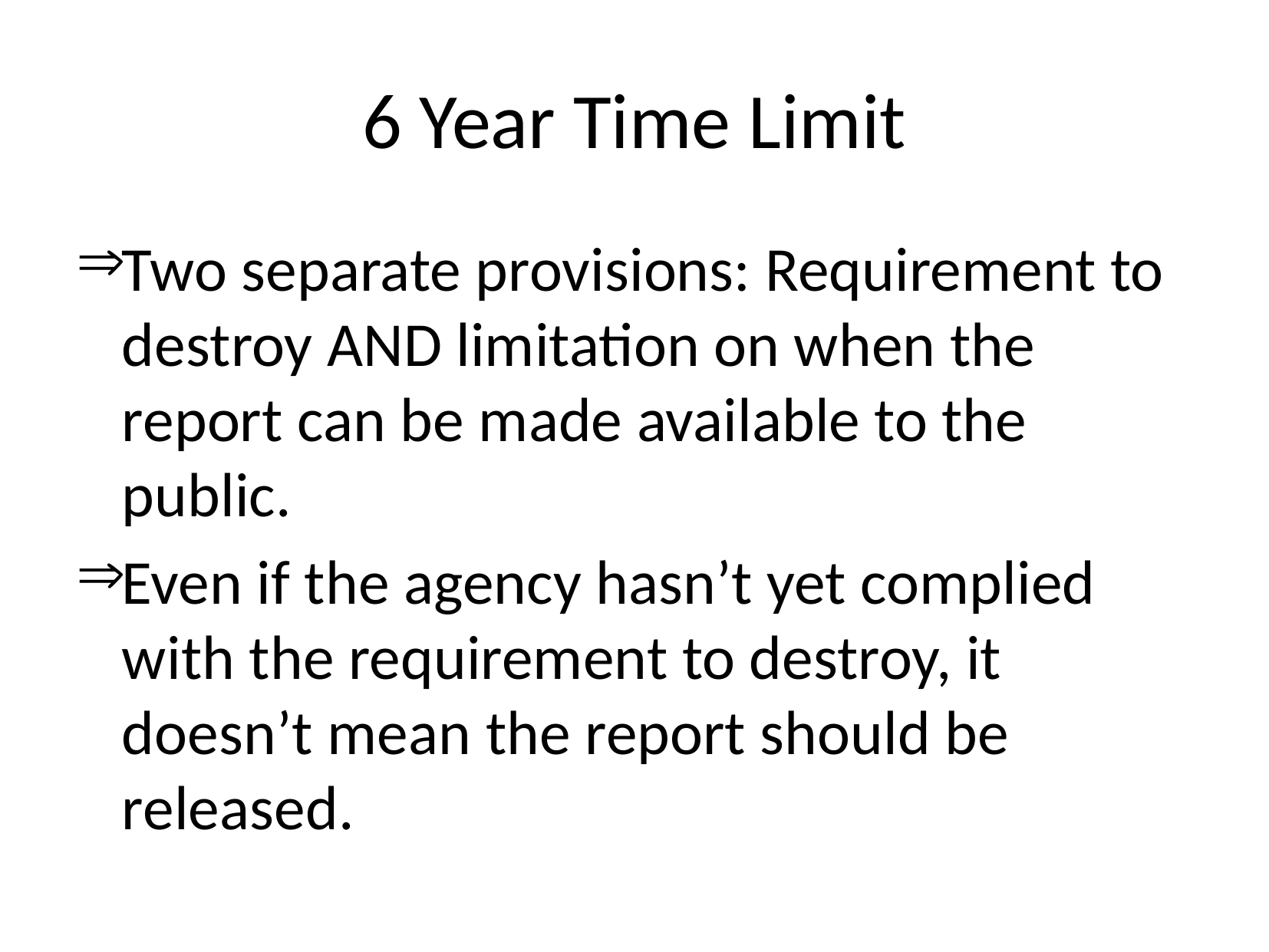

# 6 Year Time Limit
Two separate provisions: Requirement to destroy AND limitation on when the report can be made available to the public.
Even if the agency hasn’t yet complied with the requirement to destroy, it doesn’t mean the report should be released.